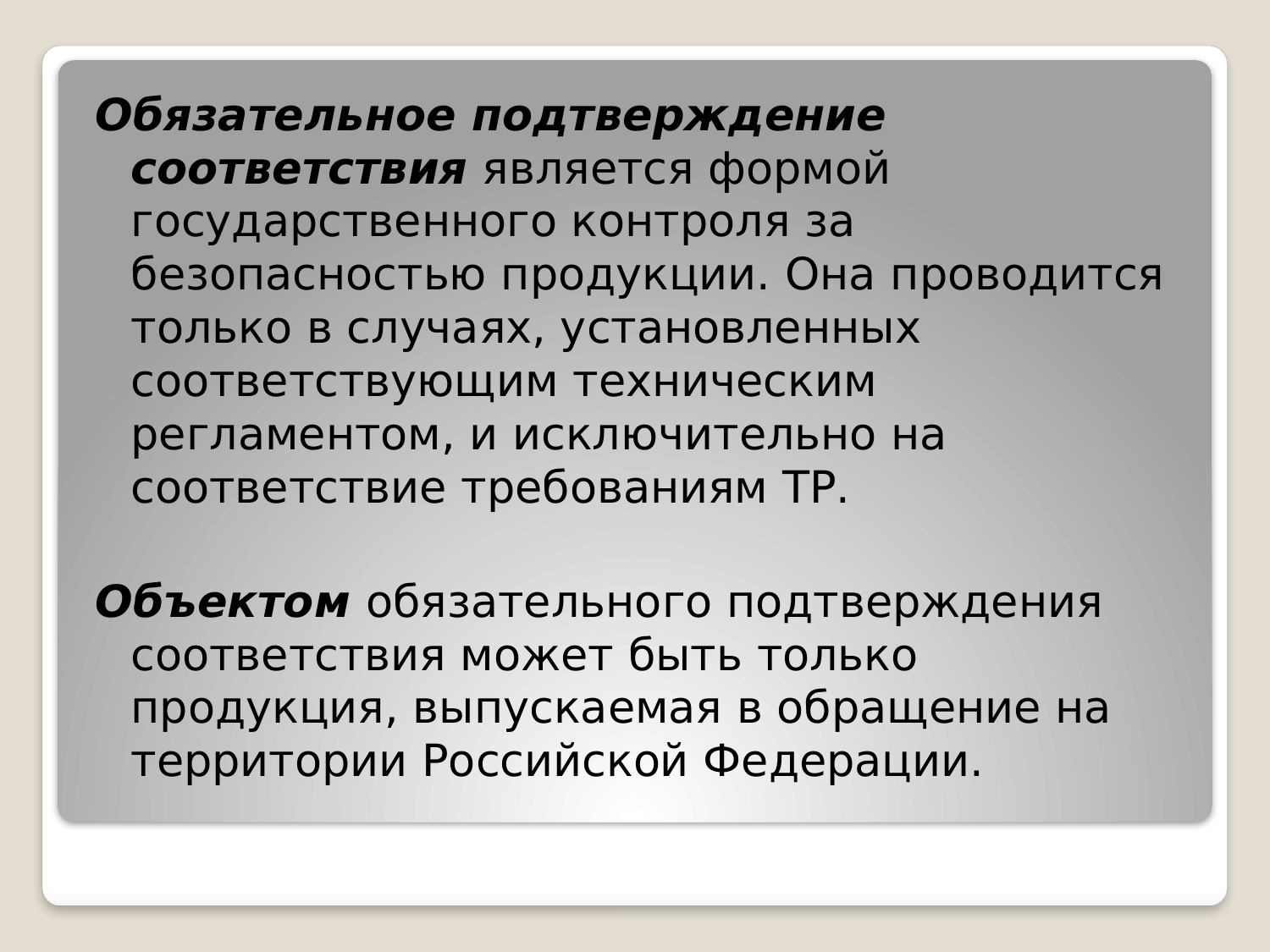

Обязательное подтверждение соответствия является формой государственного контроля за безопасностью продукции. Она проводится только в случаях, установленных соответствующим техническим регламентом, и исключительно на соответствие требованиям ТР.

Объектом обязательного подтверждения соответствия может быть только продукция, выпускаемая в обращение на территории Российской Федерации.